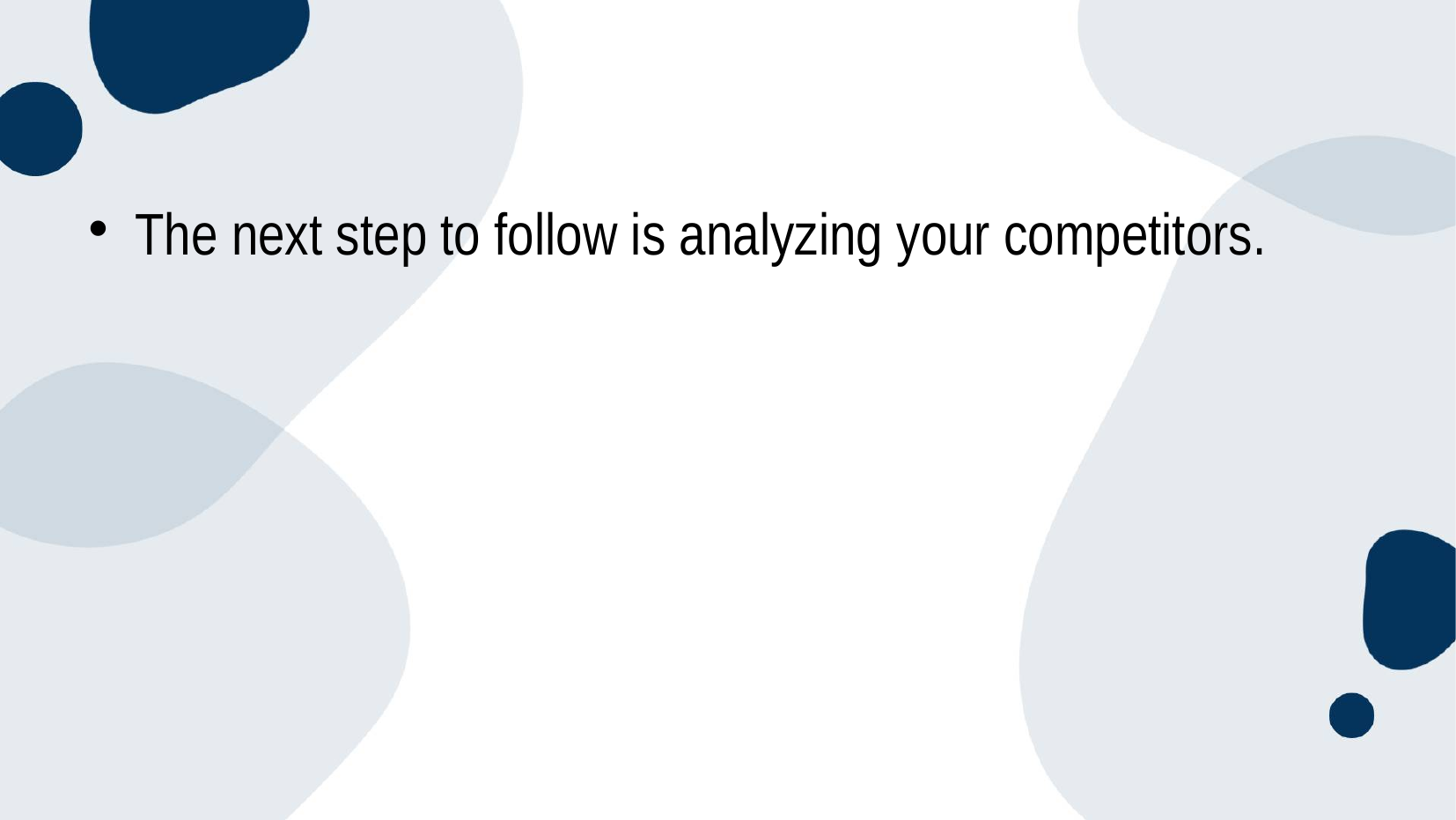

#
The next step to follow is analyzing your competitors.